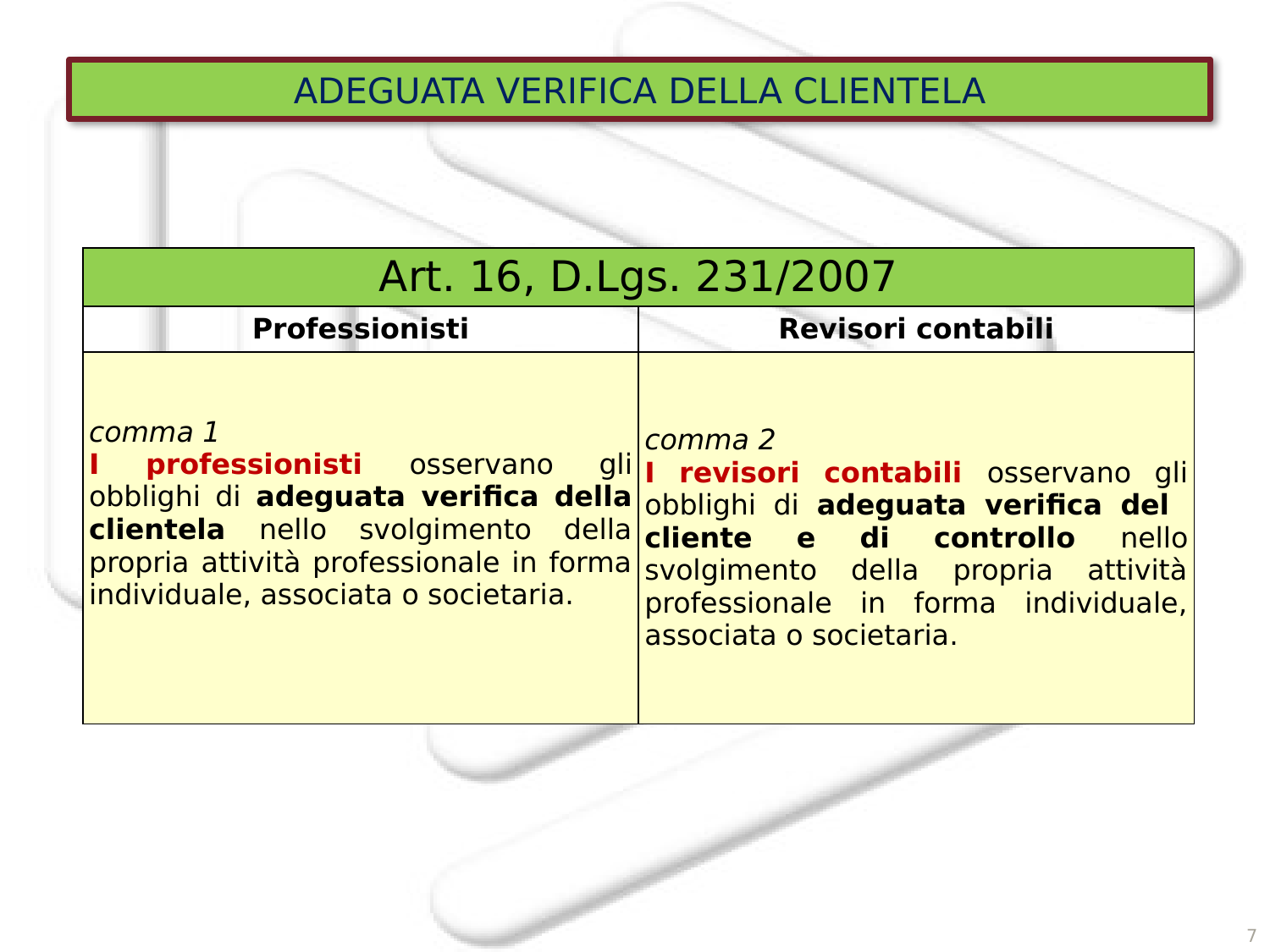

ADEGUATA VERIFICA DELLA CLIENTELA
| Art. 16, D.Lgs. 231/2007 |  |
| --- | --- |
| Professionisti | Revisori contabili |
| comma 1 I professionisti osservano gli obblighi di adeguata verifica della clientela nello svolgimento della propria attività professionale in forma individuale, associata o societaria. | comma 2 I revisori contabili osservano gli obblighi di adeguata verifica del cliente e di controllo nello svolgimento della propria attività professionale in forma individuale, associata o societaria. |
7